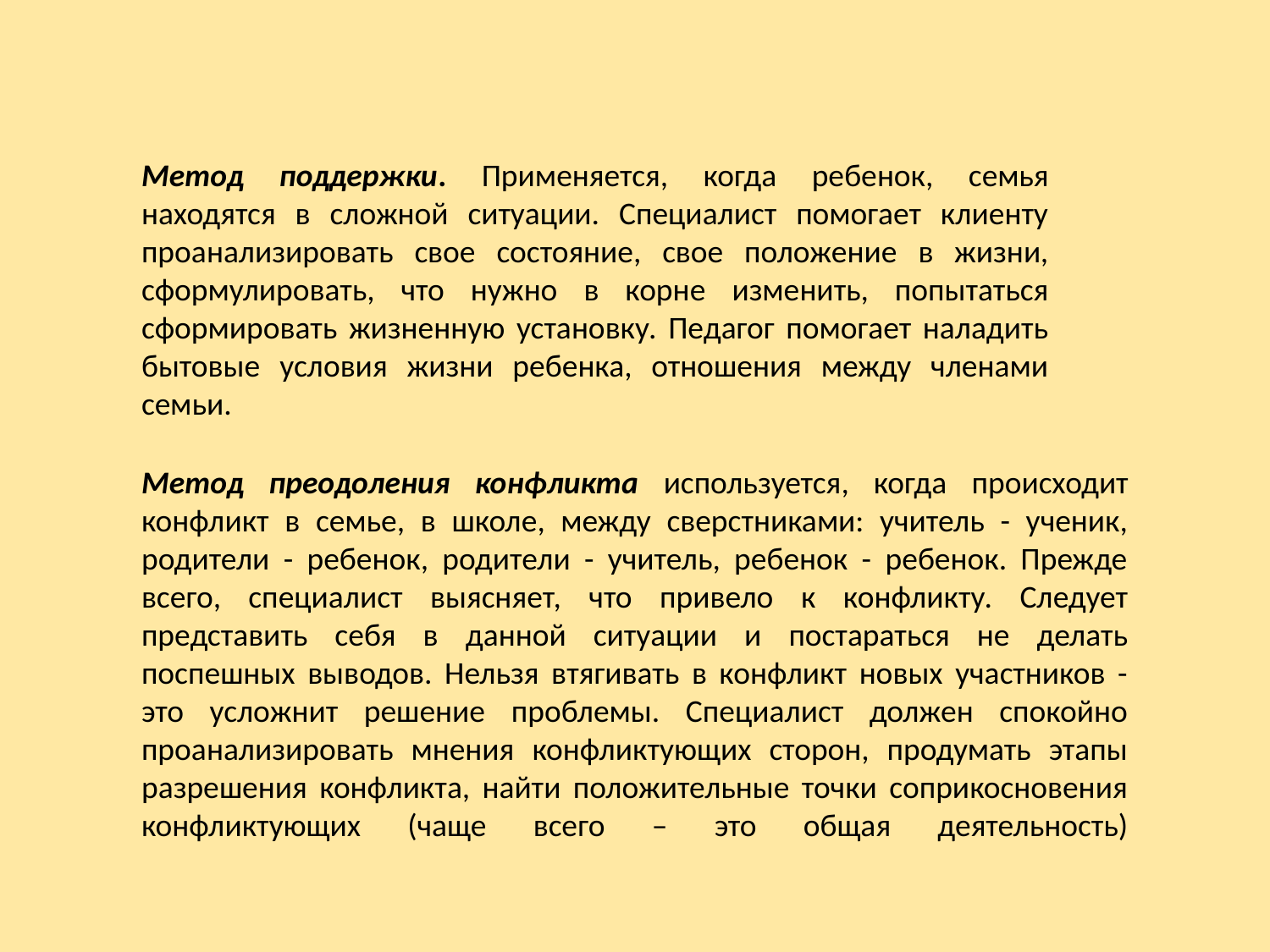

Метод поддержки. Применяется, когда ребенок, семья находятся в сложной ситуации. Специалист помогает клиенту проанализировать свое состояние, свое положение в жизни, сформулировать, что нужно в корне изменить, попытаться сформировать жизненную установку. Педагог помогает наладить бытовые условия жизни ребенка, отношения между членами семьи.
Метод преодоления конфликта используется, когда происходит конфликт в семье, в школе, между сверстниками: учитель - ученик, родители - ребенок, родители - учитель, ребенок - ребенок. Прежде всего, специалист выясняет, что привело к конфликту. Следует представить себя в данной ситуации и постараться не делать поспешных выводов. Нельзя втягивать в конфликт новых участников - это усложнит решение проблемы. Специалист должен спокойно проанализировать мнения конфликтующих сторон, продумать этапы разрешения конфликта, найти положительные точки соприкосновения конфликтующих (чаще всего – это общая деятельность)